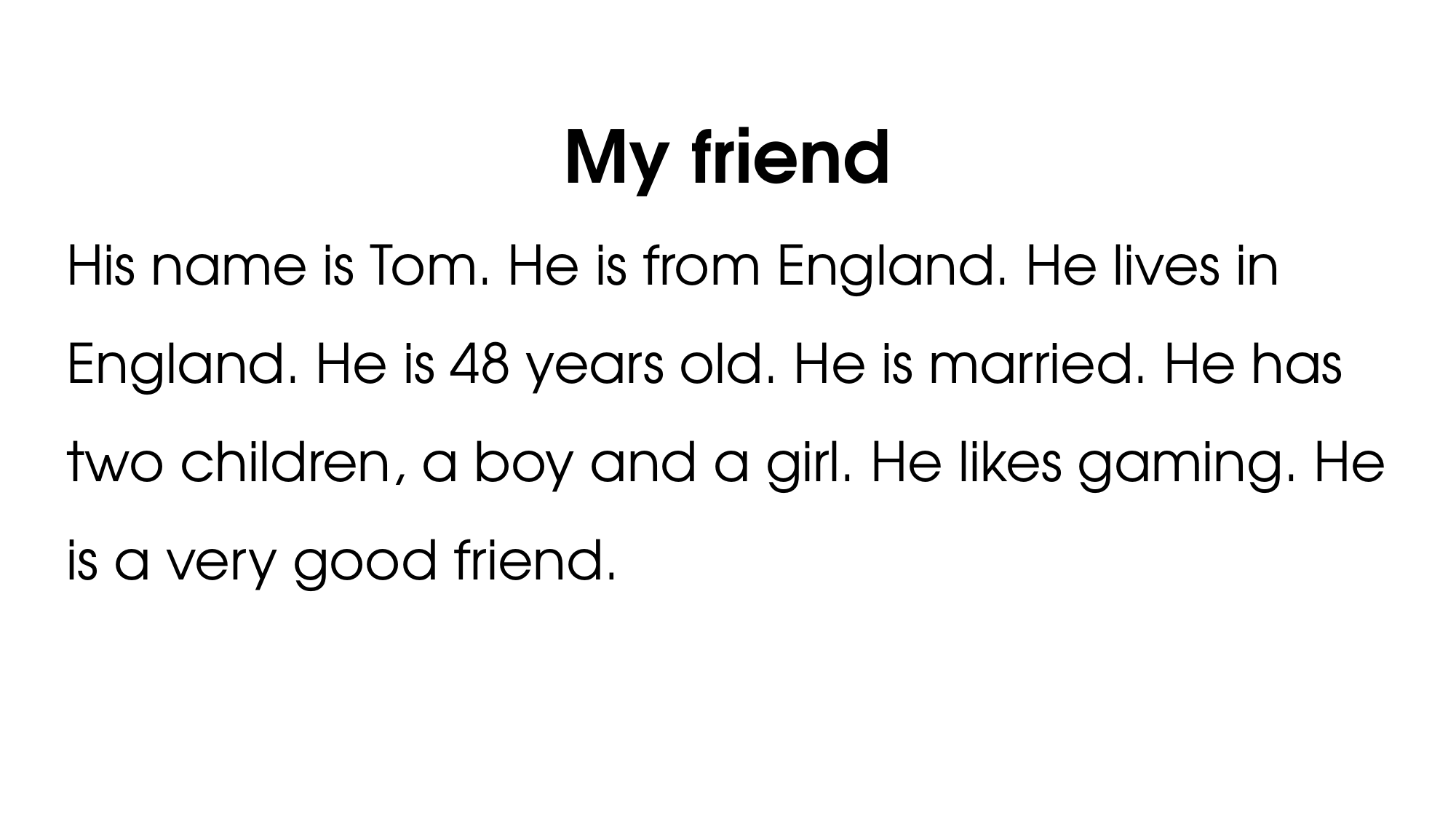

My friend
His name is Tom. He is from England. He lives in England. He is 48 years old. He is married. He has two children, a boy and a girl. He likes gaming. He is a very good friend.